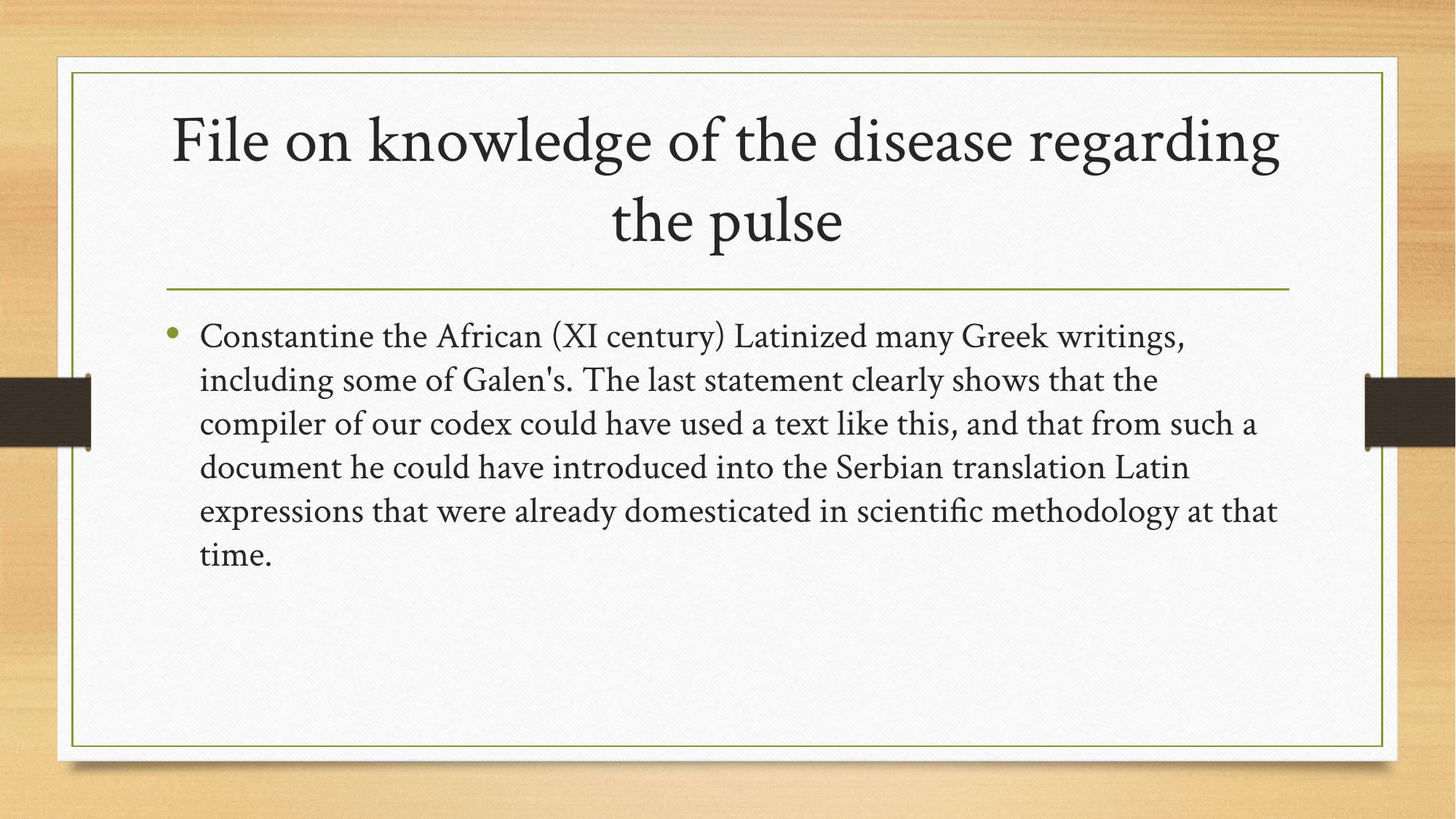

# File on knowledge of the disease regarding the pulse
Constantine the African (XI century) Latinized many Greek writings, including some of Galen's. The last statement clearly shows that the compiler of our codex could have used a text like this, and that from such a document he could have introduced into the Serbian translation Latin expressions that were already domesticated in scientific methodology at that time.